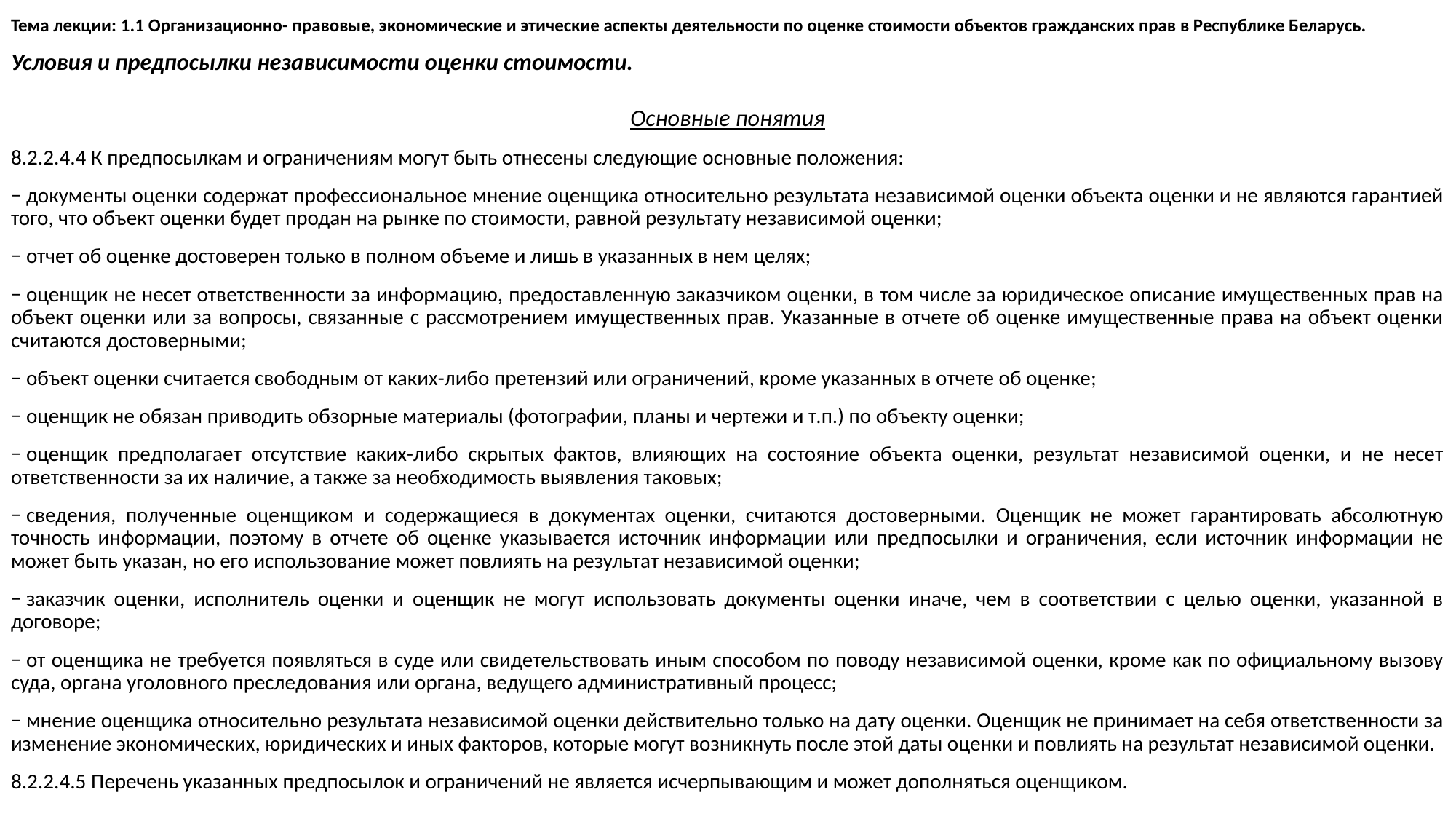

Тема лекции: 1.1 Организационно- правовые, экономические и этические аспекты деятельности по оценке стоимости объектов гражданских прав в Республике Беларусь.
Условия и предпосылки независимости оценки стоимости.

Основные понятия
8.2.2.4.4 К предпосылкам и ограничениям могут быть отнесены следующие основные положения:
− документы оценки содержат профессиональное мнение оценщика относительно результата независимой оценки объекта оценки и не являются гарантией того, что объект оценки будет продан на рынке по стоимости, равной результату независимой оценки;
− отчет об оценке достоверен только в полном объеме и лишь в указанных в нем целях;
− оценщик не несет ответственности за информацию, предоставленную заказчиком оценки, в том числе за юридическое описание имущественных прав на объект оценки или за вопросы, связанные с рассмотрением имущественных прав. Указанные в отчете об оценке имущественные права на объект оценки считаются достоверными;
− объект оценки считается свободным от каких-либо претензий или ограничений, кроме указанных в отчете об оценке;
− оценщик не обязан приводить обзорные материалы (фотографии, планы и чертежи и т.п.) по объекту оценки;
− оценщик предполагает отсутствие каких-либо скрытых фактов, влияющих на состояние объекта оценки, результат независимой оценки, и не несет ответственности за их наличие, а также за необходимость выявления таковых;
− сведения, полученные оценщиком и содержащиеся в документах оценки, считаются достоверными. Оценщик не может гарантировать абсолютную точность информации, поэтому в отчете об оценке указывается источник информации или предпосылки и ограничения, если источник информации не может быть указан, но его использование может повлиять на результат независимой оценки;
− заказчик оценки, исполнитель оценки и оценщик не могут использовать документы оценки иначе, чем в соответствии с целью оценки, указанной в договоре;
− от оценщика не требуется появляться в суде или свидетельствовать иным способом по поводу независимой оценки, кроме как по официальному вызову суда, органа уголовного преследования или органа, ведущего административный процесс;
− мнение оценщика относительно результата независимой оценки действительно только на дату оценки. Оценщик не принимает на себя ответственности за изменение экономических, юридических и иных факторов, которые могут возникнуть после этой даты оценки и повлиять на результат независимой оценки.
8.2.2.4.5 Перечень указанных предпосылок и ограничений не является исчерпывающим и может дополняться оценщиком.